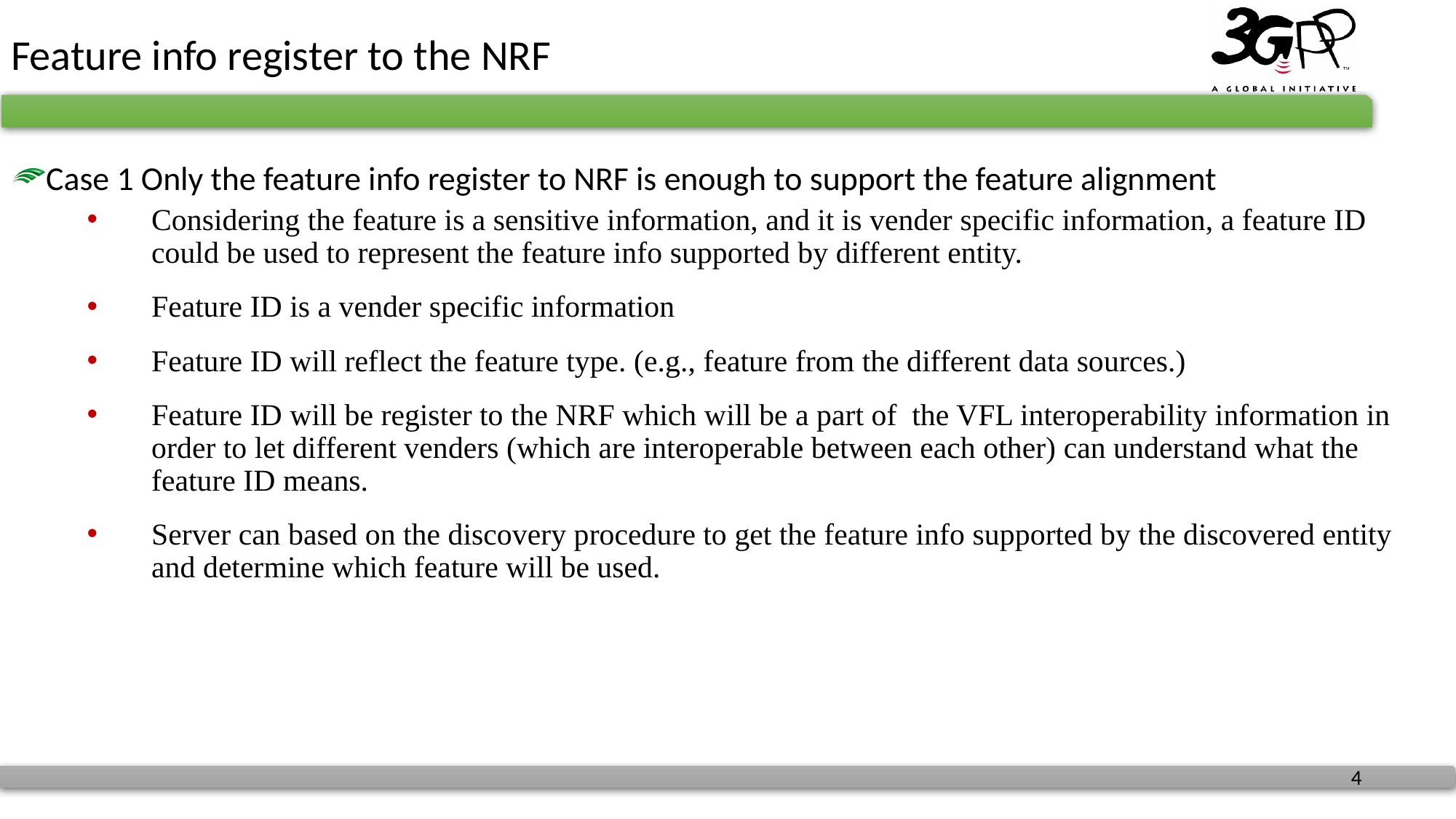

# Feature info register to the NRF
Case 1 Only the feature info register to NRF is enough to support the feature alignment
Considering the feature is a sensitive information, and it is vender specific information, a feature ID could be used to represent the feature info supported by different entity.
Feature ID is a vender specific information
Feature ID will reflect the feature type. (e.g., feature from the different data sources.)
Feature ID will be register to the NRF which will be a part of  the VFL interoperability information in order to let different venders (which are interoperable between each other) can understand what the feature ID means.
Server can based on the discovery procedure to get the feature info supported by the discovered entity and determine which feature will be used.